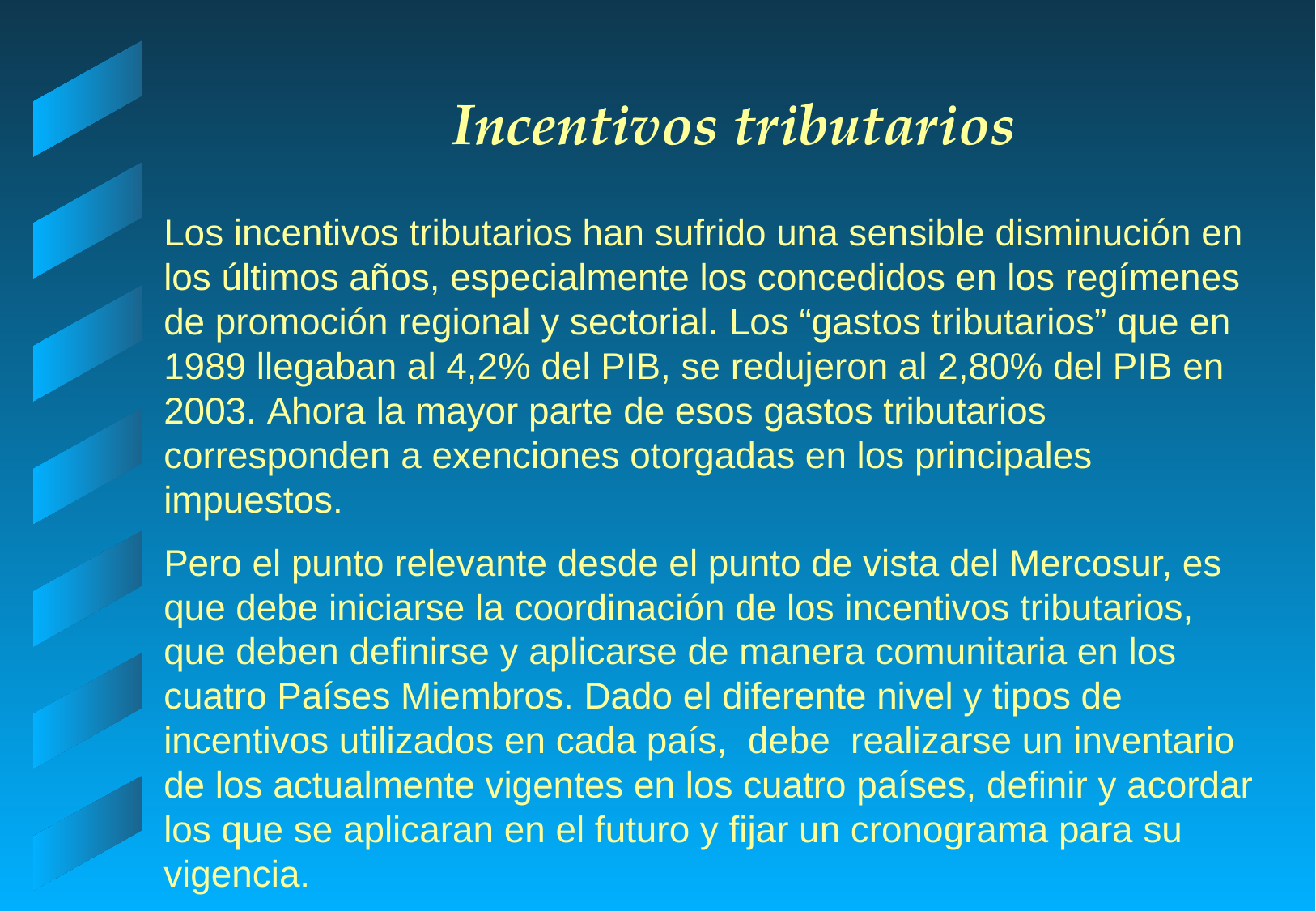

# Incentivos tributarios
Los incentivos tributarios han sufrido una sensible disminución en los últimos años, especialmente los concedidos en los regímenes de promoción regional y sectorial. Los “gastos tributarios” que en 1989 llegaban al 4,2% del PIB, se redujeron al 2,80% del PIB en 2003. Ahora la mayor parte de esos gastos tributarios corresponden a exenciones otorgadas en los principales impuestos.
Pero el punto relevante desde el punto de vista del Mercosur, es que debe iniciarse la coordinación de los incentivos tributarios, que deben definirse y aplicarse de manera comunitaria en los cuatro Países Miembros. Dado el diferente nivel y tipos de incentivos utilizados en cada país,  debe  realizarse un inventario de los actualmente vigentes en los cuatro países, definir y acordar los que se aplicaran en el futuro y fijar un cronograma para su vigencia.